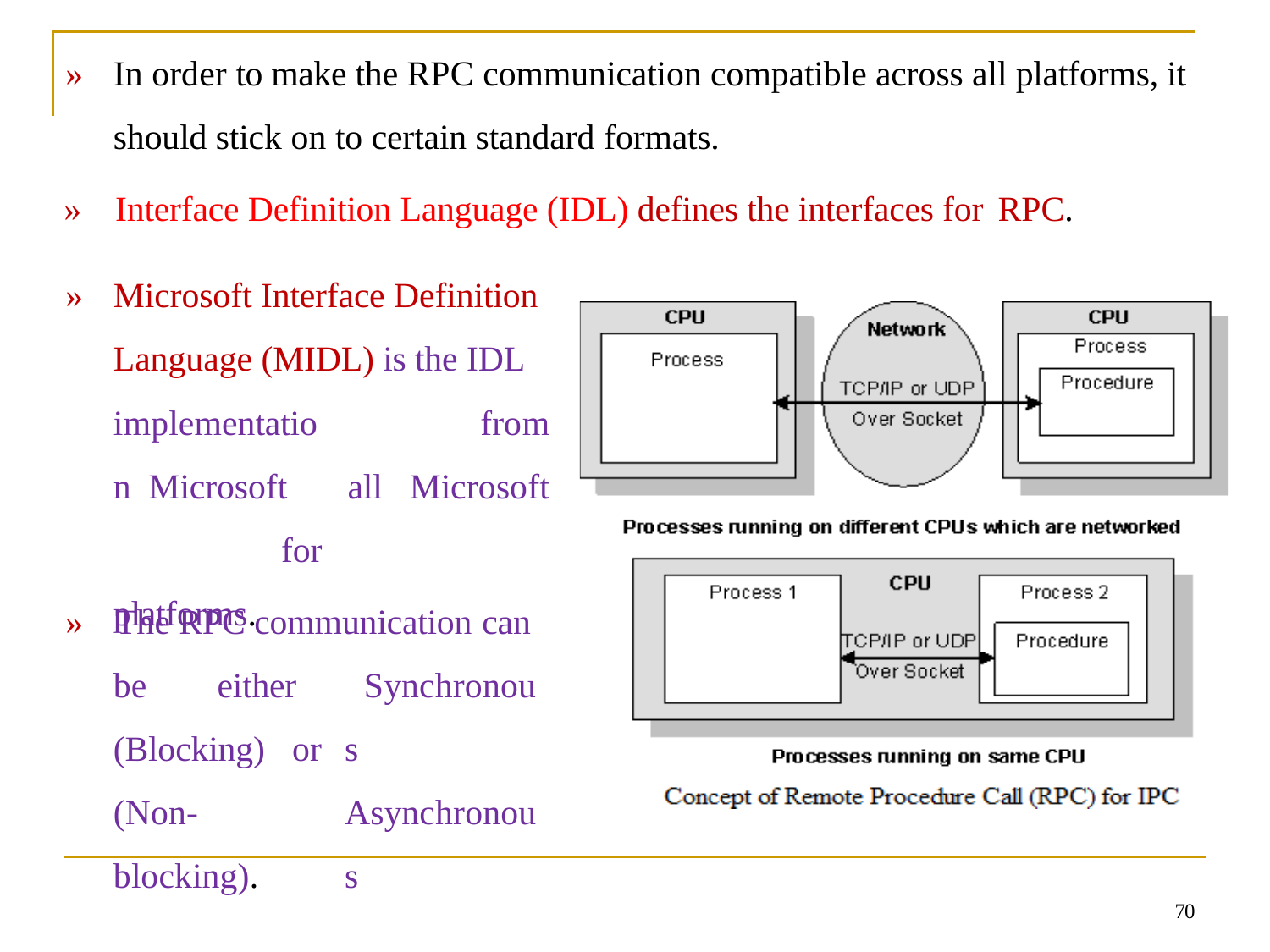

»	In order to make the RPC communication compatible across all platforms, it  should stick on to certain standard formats.
»	Interface Definition Language (IDL) defines the interfaces for RPC.
»	Microsoft Interface Definition  Language (MIDL) is the IDL

implementation  Microsoft	for  platforms.
from
all	Microsoft
»	The RPC communication can
be	either  (Blocking)	or  (Non-blocking).
Synchronous  Asynchronous
70